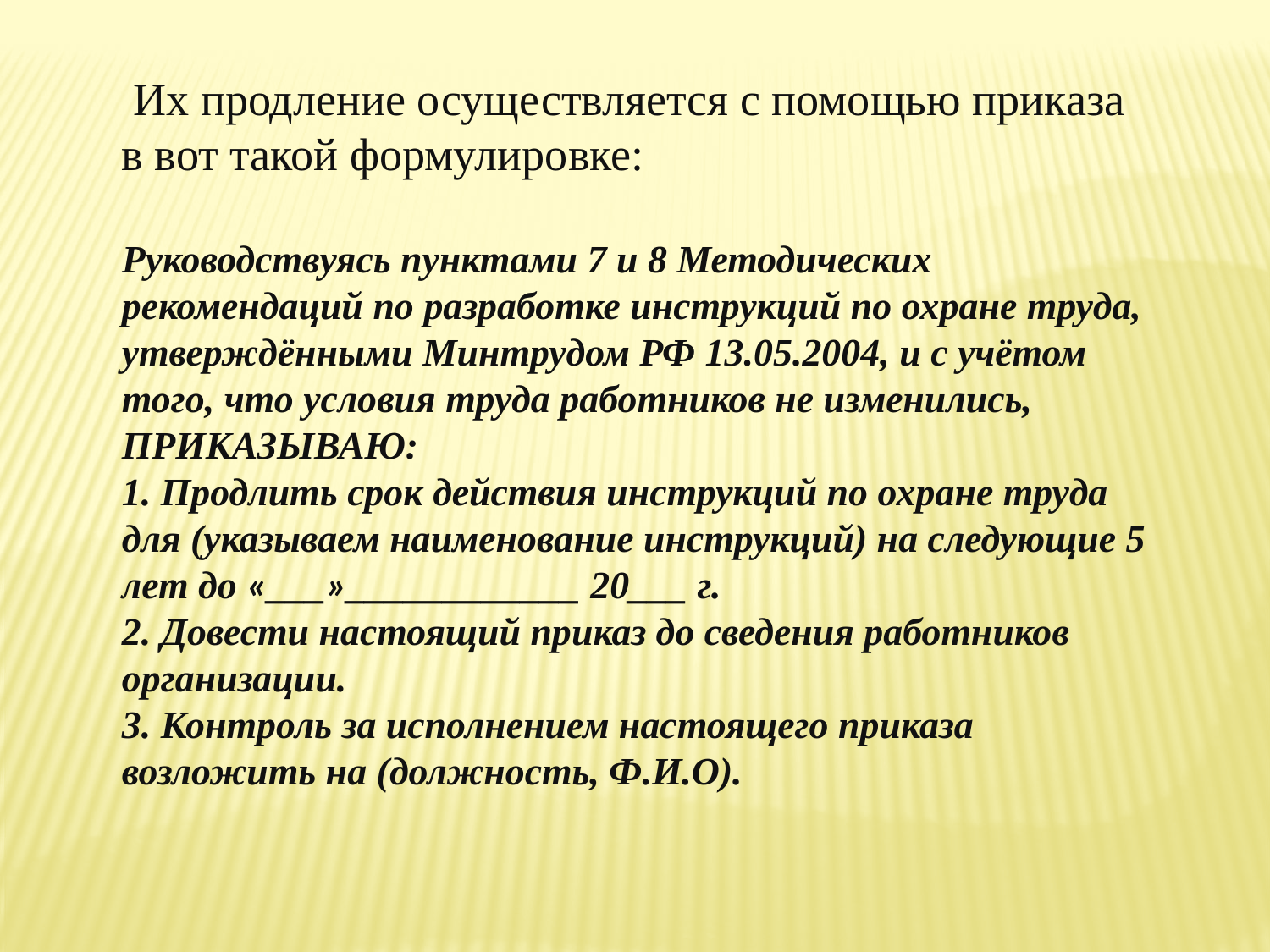

Их продление осуществляется с помощью приказа в вот такой формулировке:

Руководствуясь пунктами 7 и 8 Методических рекомендаций по разработке инструкций по охране труда, утверждёнными Минтрудом РФ 13.05.2004, и с учётом того, что условия труда работников не изменились,
ПРИКАЗЫВАЮ:
1. Продлить срок действия инструкций по охране труда для (указываем наименование инструкций) на следующие 5 лет до «___»____________ 20___ г.
2. Довести настоящий приказ до сведения работников организации.
3. Контроль за исполнением настоящего приказа возложить на (должность, Ф.И.О).